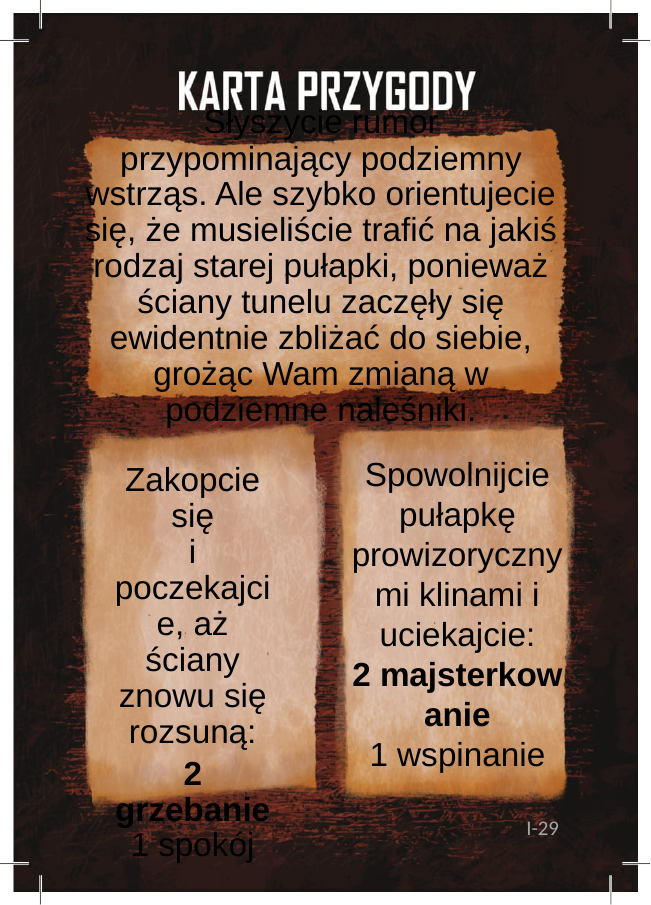

# Słyszycie rumor przypominający podziemny wstrząs. Ale szybko orientujecie się, że musieliście trafić na jakiś rodzaj starej pułapki, ponieważ ściany tunelu zaczęły się ewidentnie zbliżać do siebie, grożąc Wam zmianą w podziemne naleśniki.
Spowolnijcie pułapkę prowizorycznymi klinami i uciekajcie: 2 majsterkowanie
1 wspinanie
Zakopcie się
i poczekajcie, aż ściany znowu się rozsuną:
2 grzebanie
1 spokój
I-29